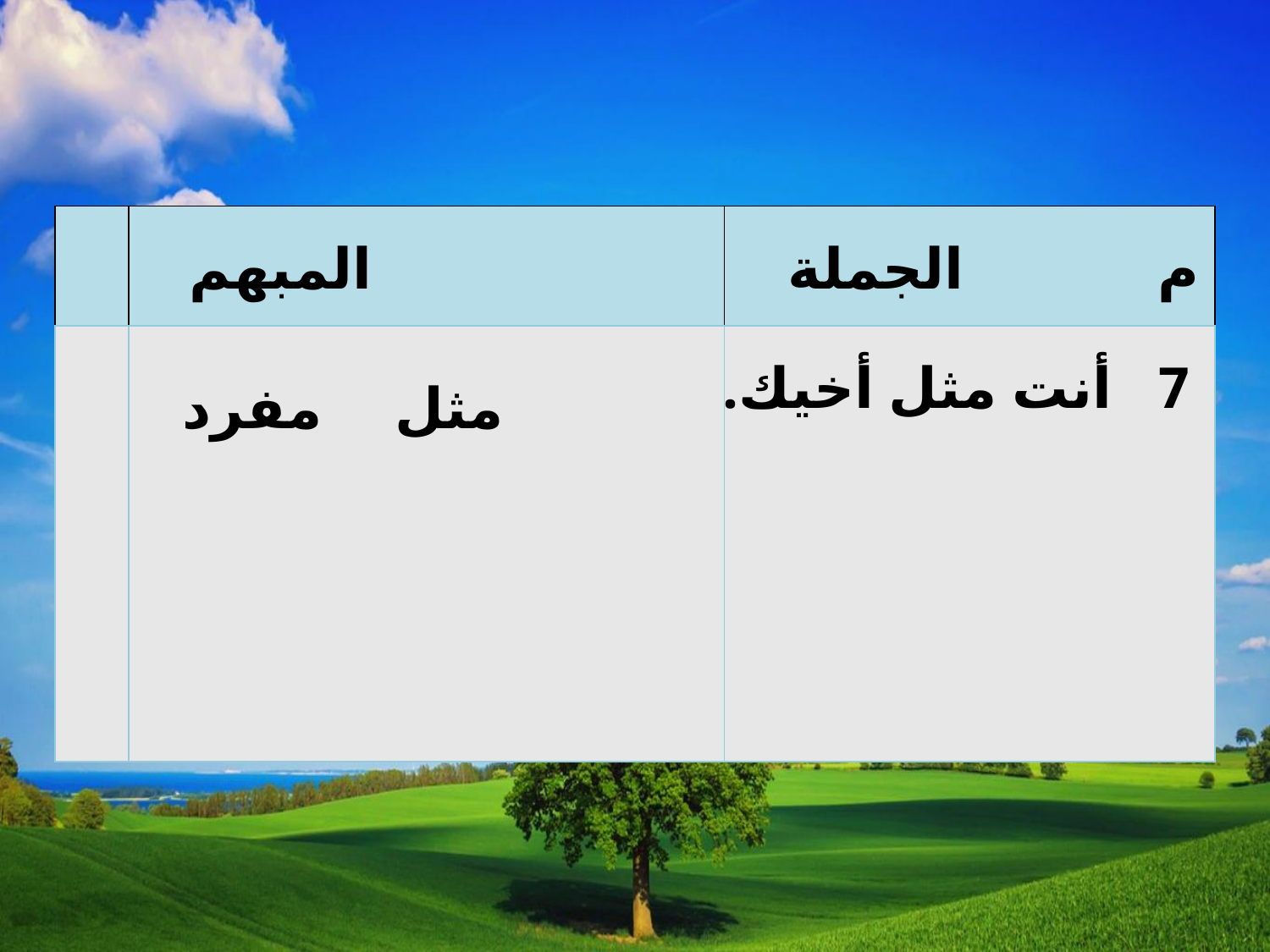

|  |  |  |
| --- | --- | --- |
|  |  |  |
المبهم
الجملة
م
أنت مثل أخيك.
7
مثل     مفرد